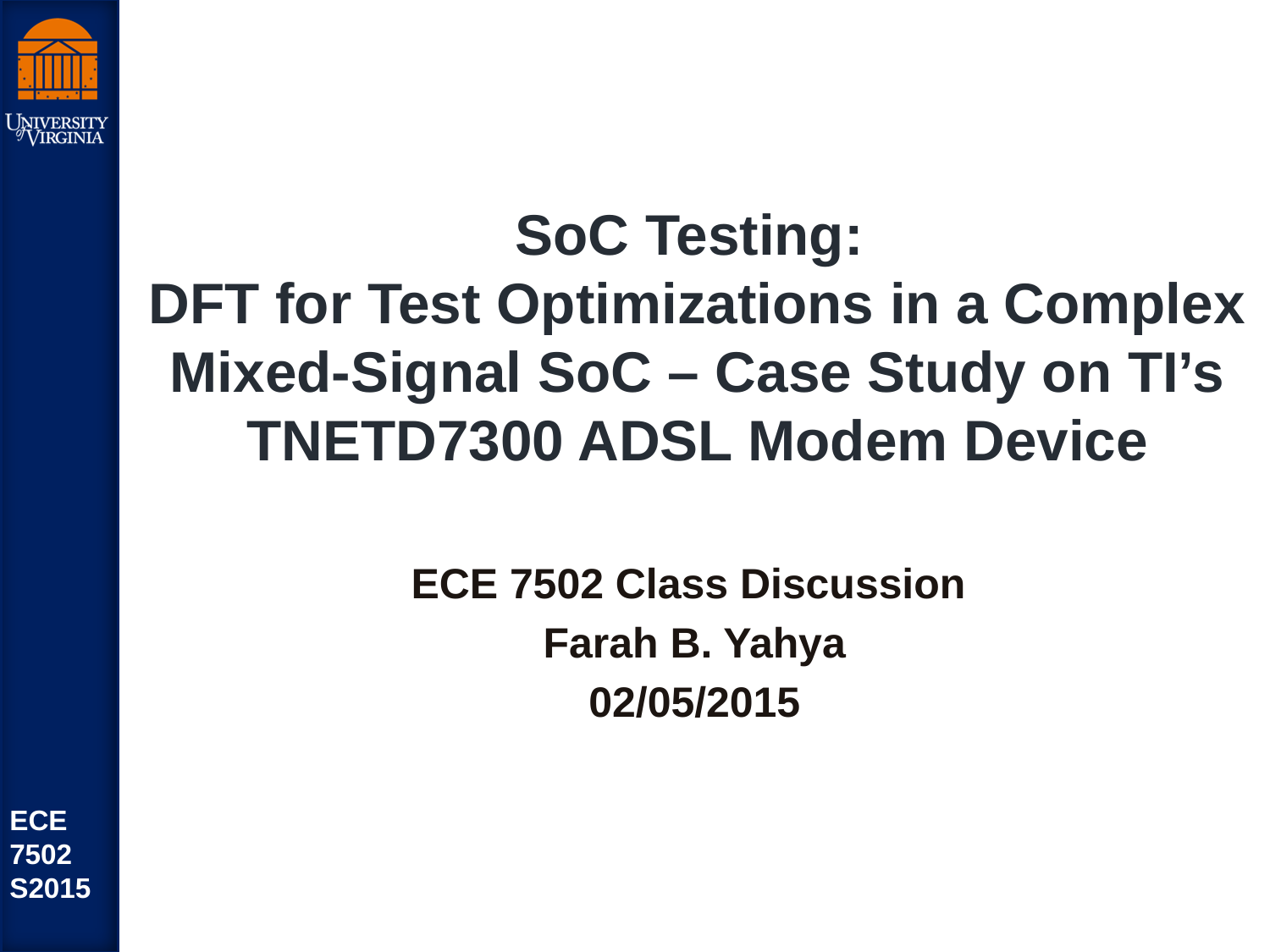

# SoC Testing: DFT for Test Optimizations in a Complex Mixed-Signal SoC – Case Study on TI’s TNETD7300 ADSL Modem Device
ECE 7502 Class Discussion
Farah B. Yahya
02/05/2015